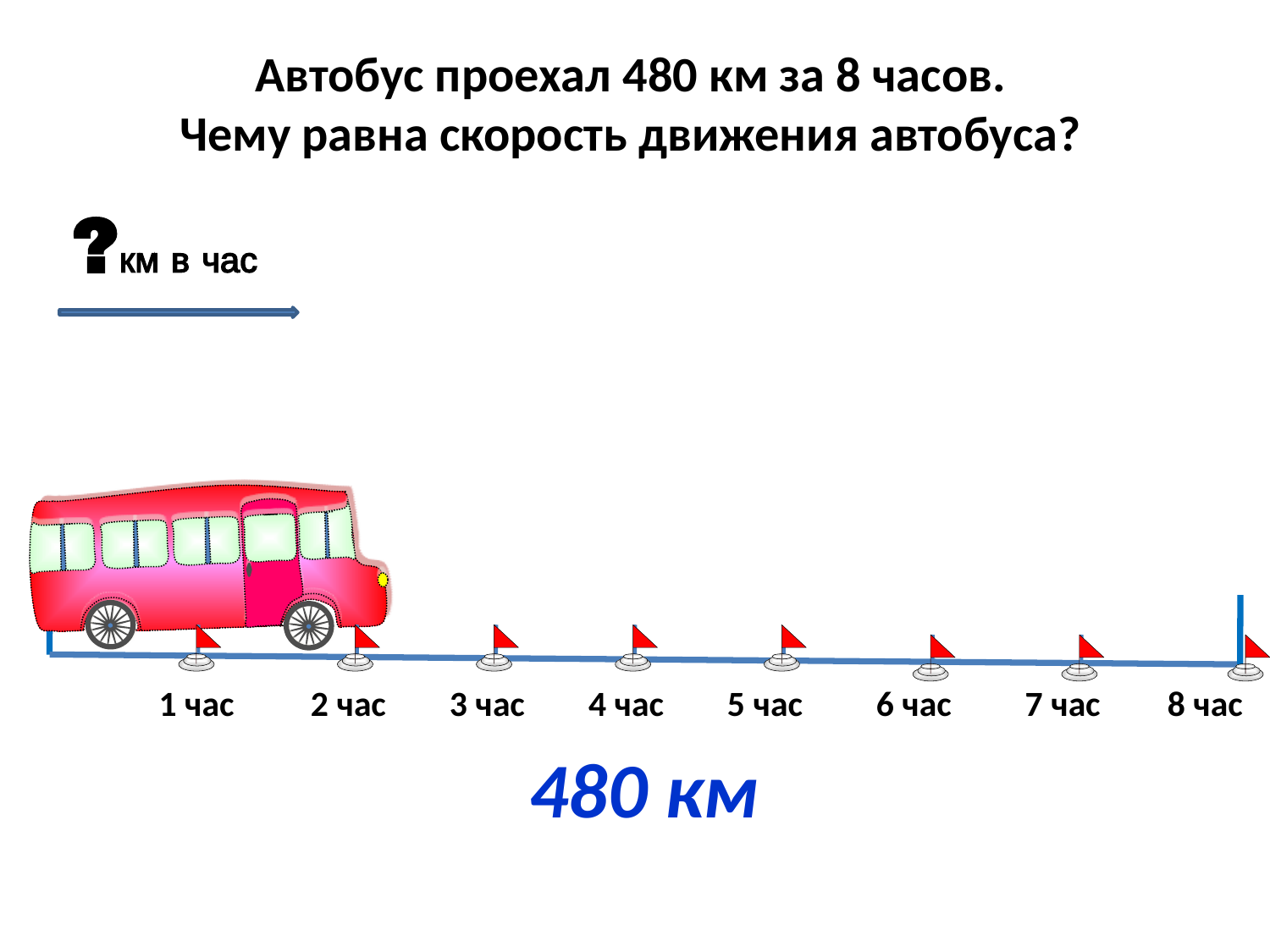

Автобус проехал 480 км за 8 часов.
Чему равна скорость движения автобуса?
?км в час

1 час
2 час
3 час
4 час
5 час
6 час
7 час
8 час
480 км